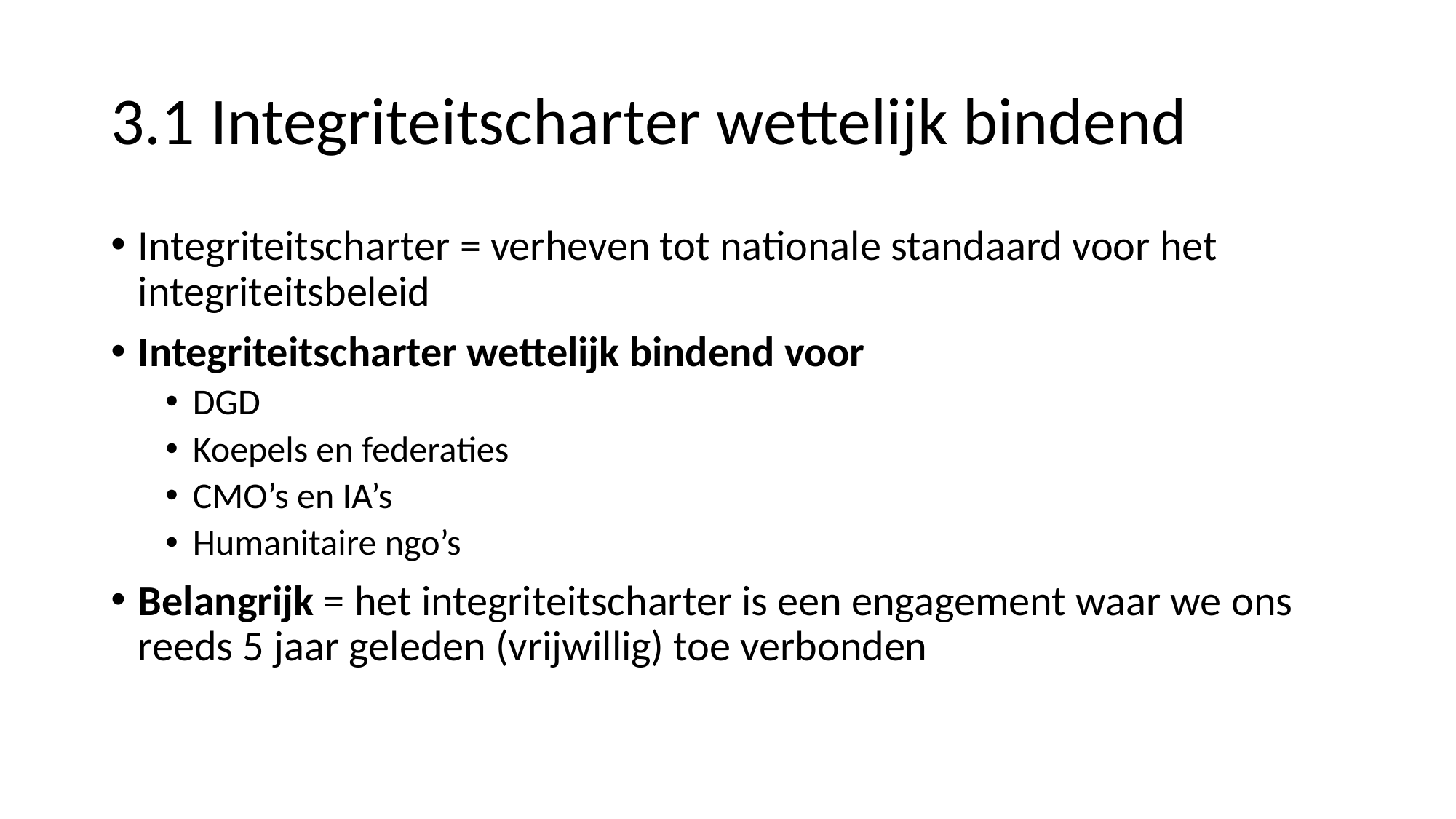

# 3.1 Integriteitscharter wettelijk bindend
Integriteitscharter = verheven tot nationale standaard voor het integriteitsbeleid
Integriteitscharter wettelijk bindend voor
DGD
Koepels en federaties
CMO’s en IA’s
Humanitaire ngo’s
Belangrijk = het integriteitscharter is een engagement waar we ons reeds 5 jaar geleden (vrijwillig) toe verbonden